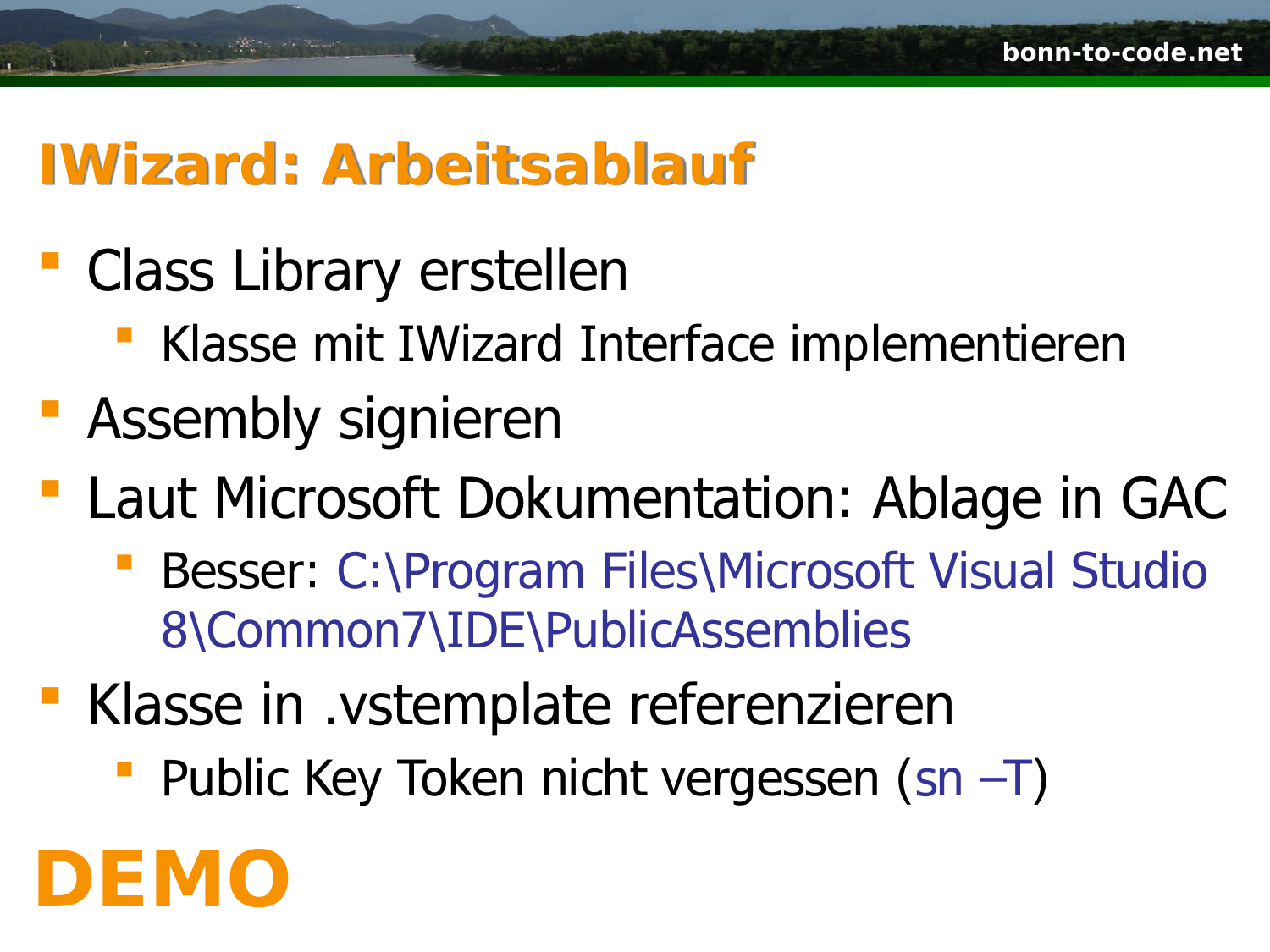

# IWizard: Arbeitsablauf
Class Library erstellen
Klasse mit IWizard Interface implementieren
Assembly signieren
Laut Microsoft Dokumentation: Ablage in GAC
Besser: C:\Program Files\Microsoft Visual Studio 8\Common7\IDE\PublicAssemblies
Klasse in .vstemplate referenzieren
Public Key Token nicht vergessen (sn –T)

DEMO